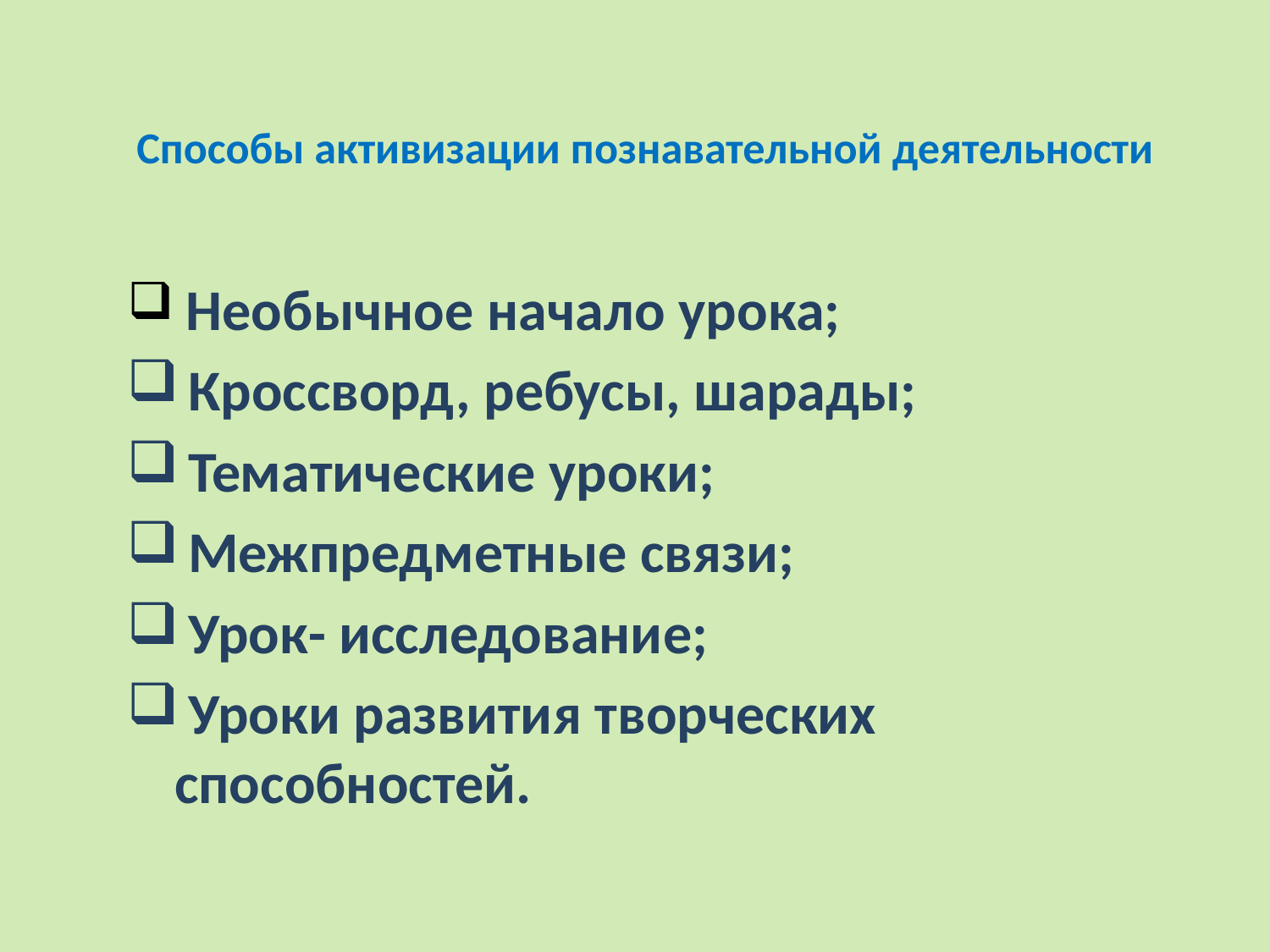

# Способы активизации познавательной деятельности
 Необычное начало урока;
 Кроссворд, ребусы, шарады;
 Тематические уроки;
 Межпредметные связи;
 Урок- исследование;
 Уроки развития творческих способностей.